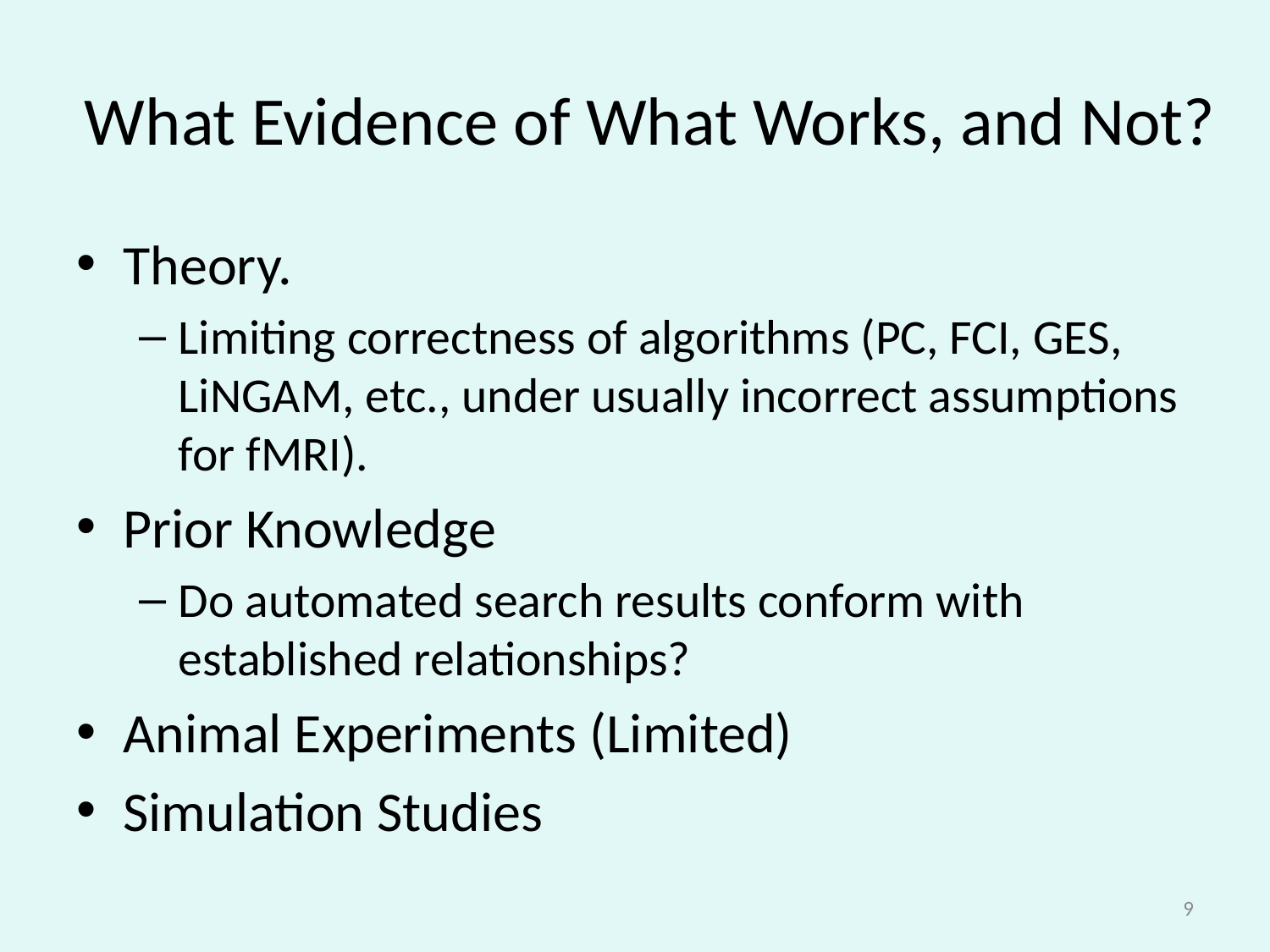

# What Evidence of What Works, and Not?
Theory.
Limiting correctness of algorithms (PC, FCI, GES, LiNGAM, etc., under usually incorrect assumptions for fMRI).
Prior Knowledge
Do automated search results conform with established relationships?
Animal Experiments (Limited)
Simulation Studies
9